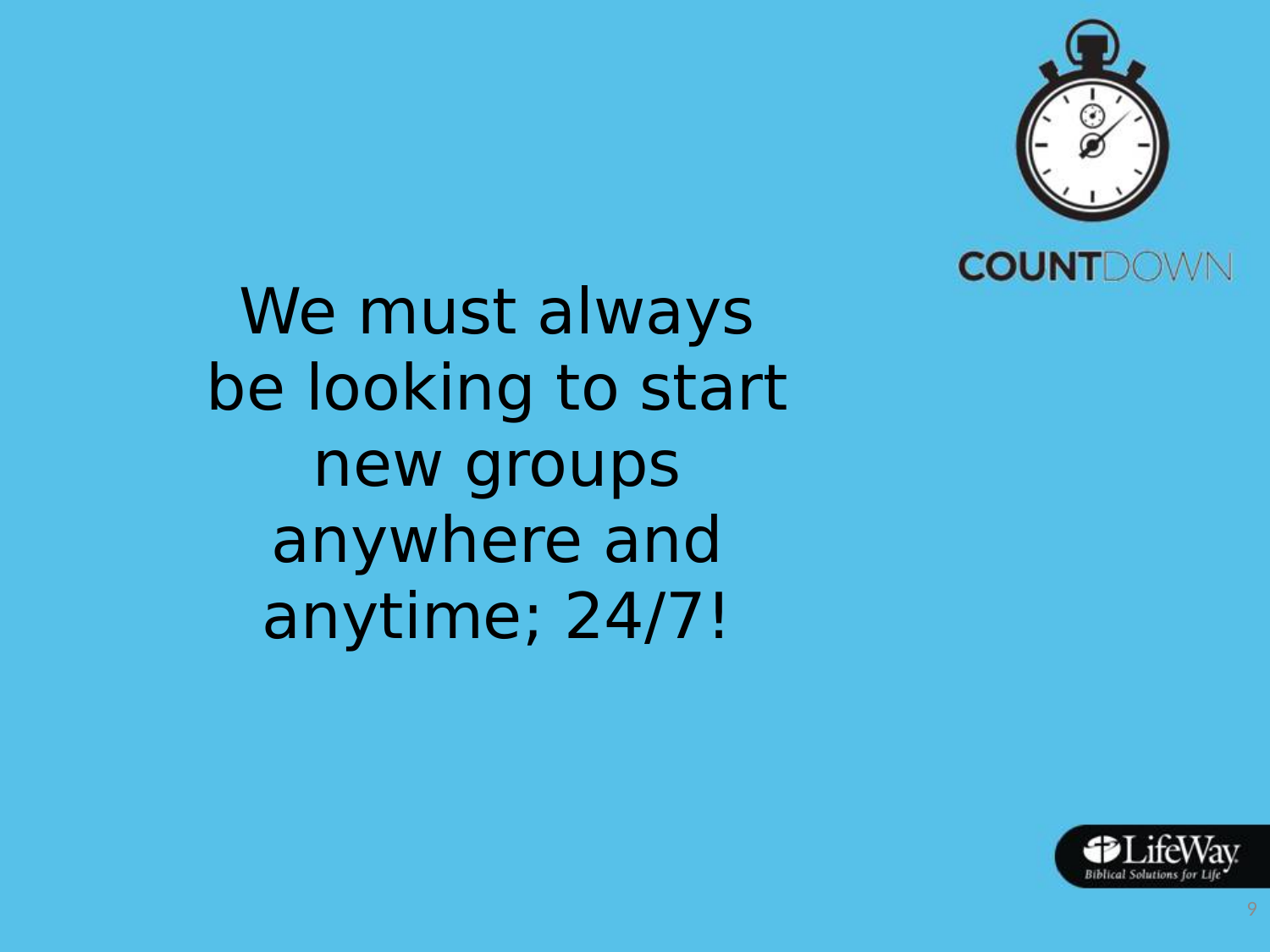

We must always be looking to start new groups anywhere and anytime; 24/7!
9